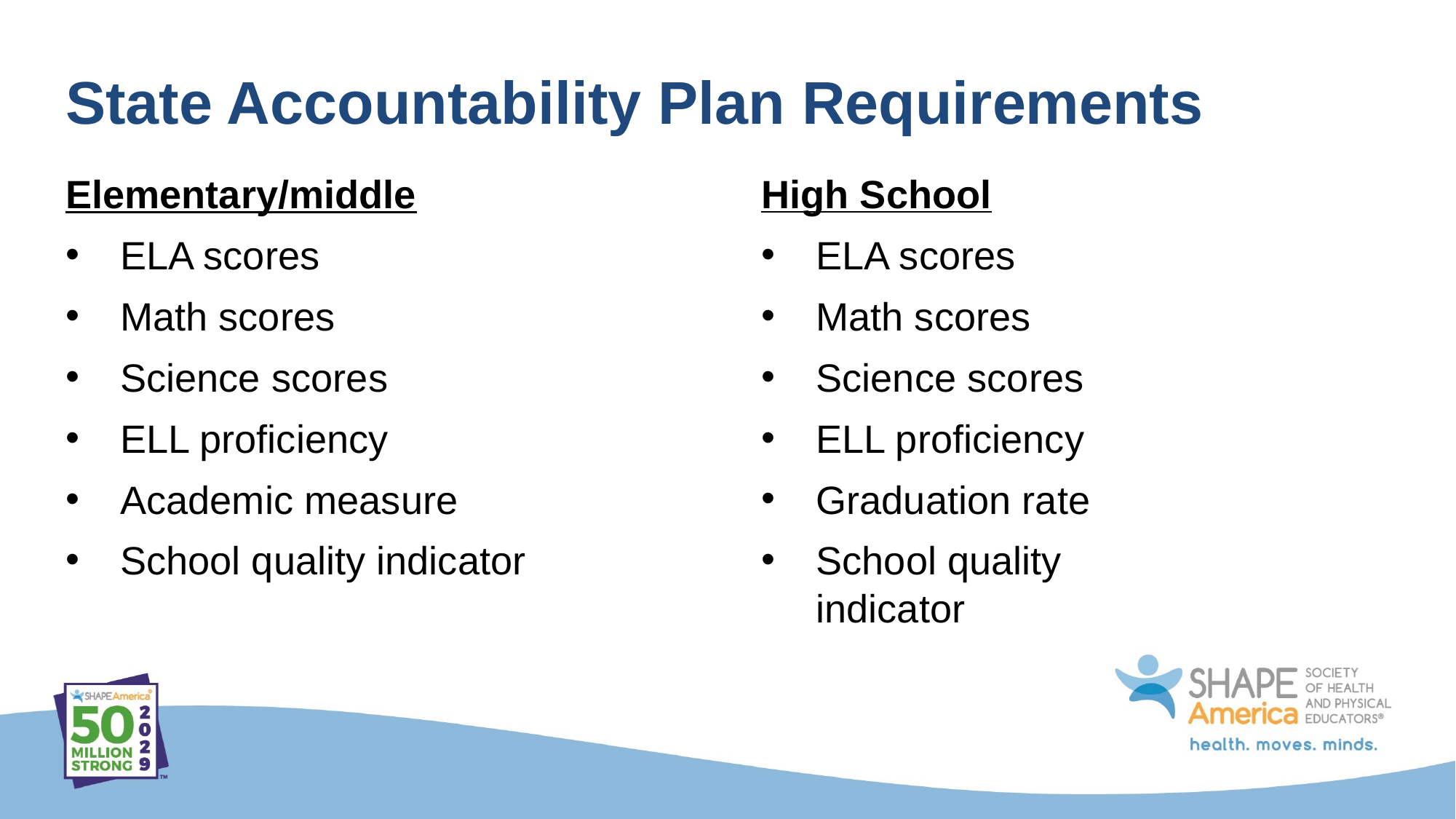

# State Accountability Plan Requirements
High School
ELA scores
Math scores
Science scores
ELL proficiency
Graduation rate
School quality indicator
Elementary/middle
ELA scores
Math scores
Science scores
ELL proficiency
Academic measure
School quality indicator